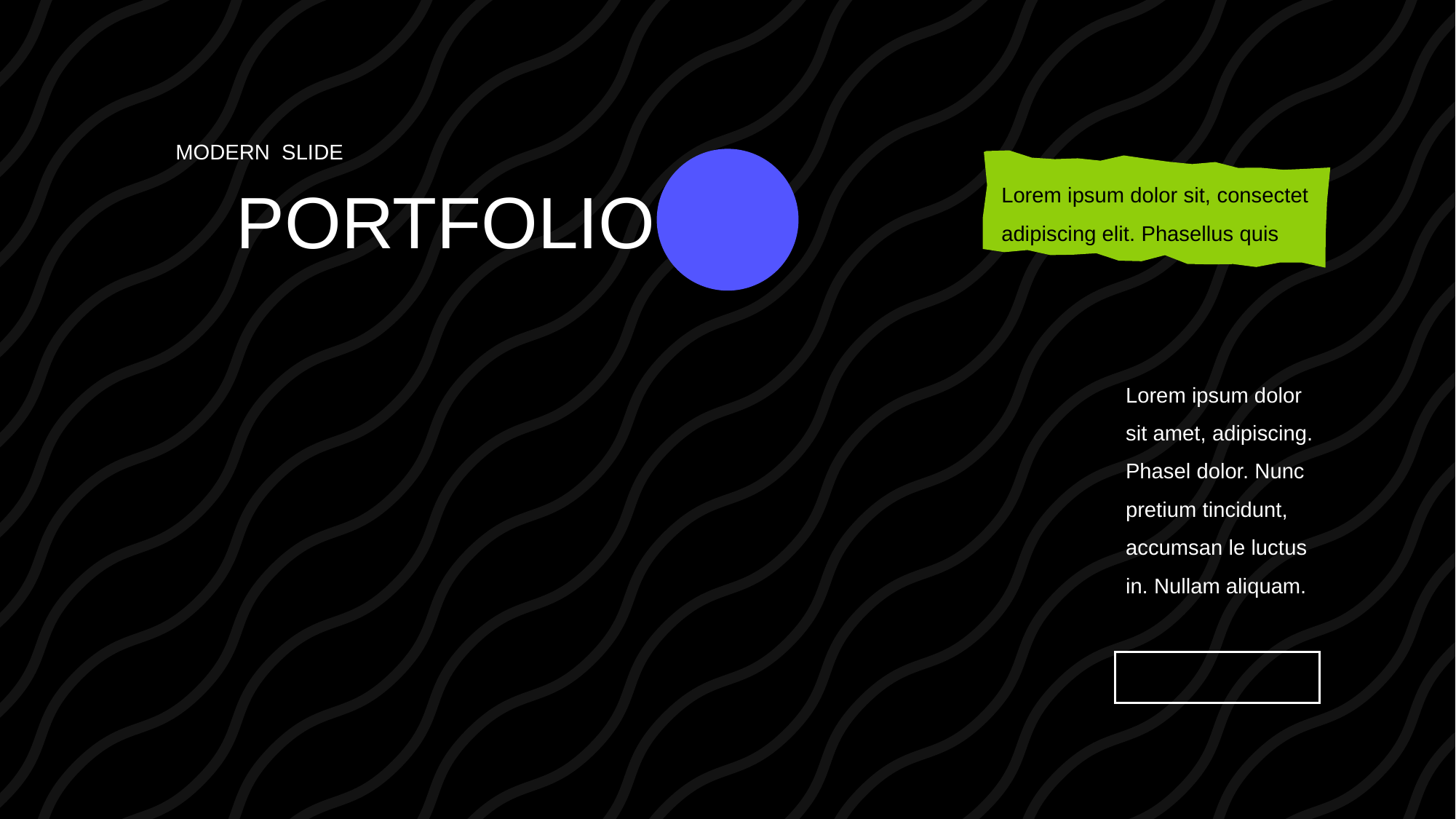

MODERN  SLIDE

Lorem ipsum dolor sit, consectet adipiscing elit. Phasellus quis
PORTFOLIO

Lorem ipsum dolor sit amet, adipiscing. Phasel dolor. Nunc pretium tincidunt, accumsan le luctus in. Nullam aliquam.